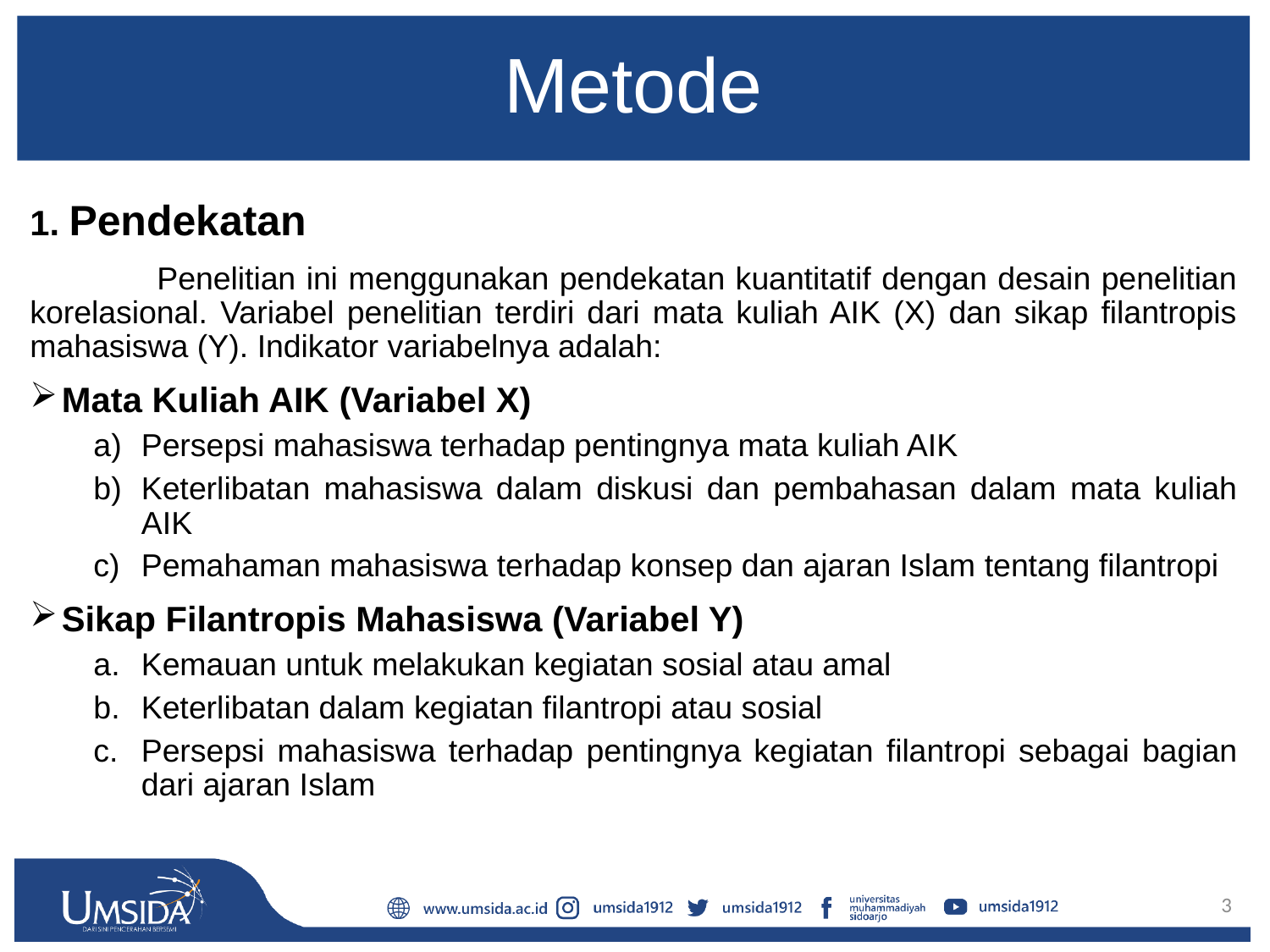

# Metode
1. Pendekatan
	Penelitian ini menggunakan pendekatan kuantitatif dengan desain penelitian korelasional. Variabel penelitian terdiri dari mata kuliah AIK (X) dan sikap filantropis mahasiswa (Y). Indikator variabelnya adalah:
Mata Kuliah AIK (Variabel X)
Persepsi mahasiswa terhadap pentingnya mata kuliah AIK
Keterlibatan mahasiswa dalam diskusi dan pembahasan dalam mata kuliah AIK
Pemahaman mahasiswa terhadap konsep dan ajaran Islam tentang filantropi
Sikap Filantropis Mahasiswa (Variabel Y)
Kemauan untuk melakukan kegiatan sosial atau amal
Keterlibatan dalam kegiatan filantropi atau sosial
Persepsi mahasiswa terhadap pentingnya kegiatan filantropi sebagai bagian dari ajaran Islam